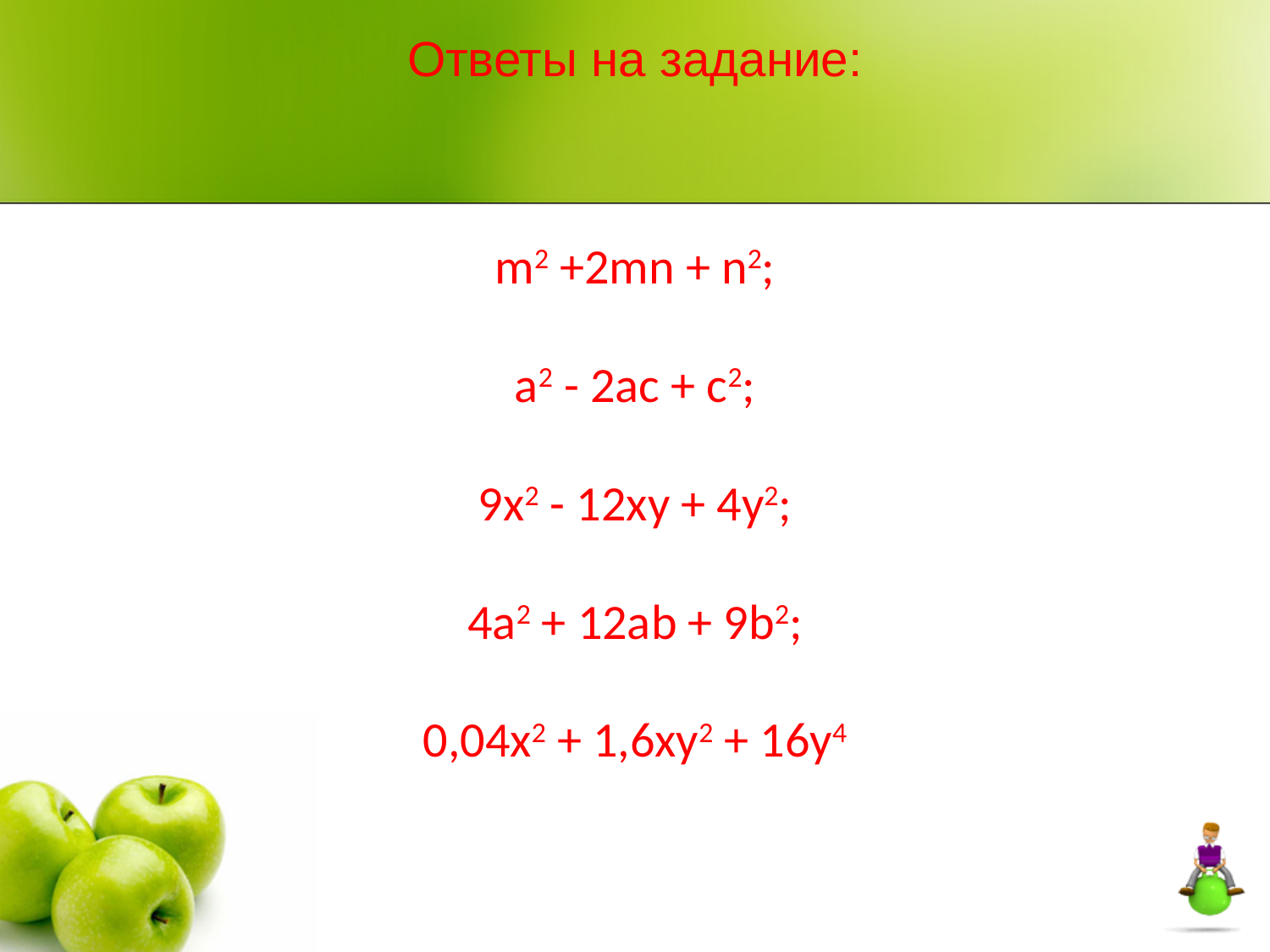

Ответы на задание:
m2 +2mn + n2;

a2 - 2ac + c2;

9x2 - 12xy + 4y2;

4a2 + 12ab + 9b2;

0,04x2 + 1,6xy2 + 16y4